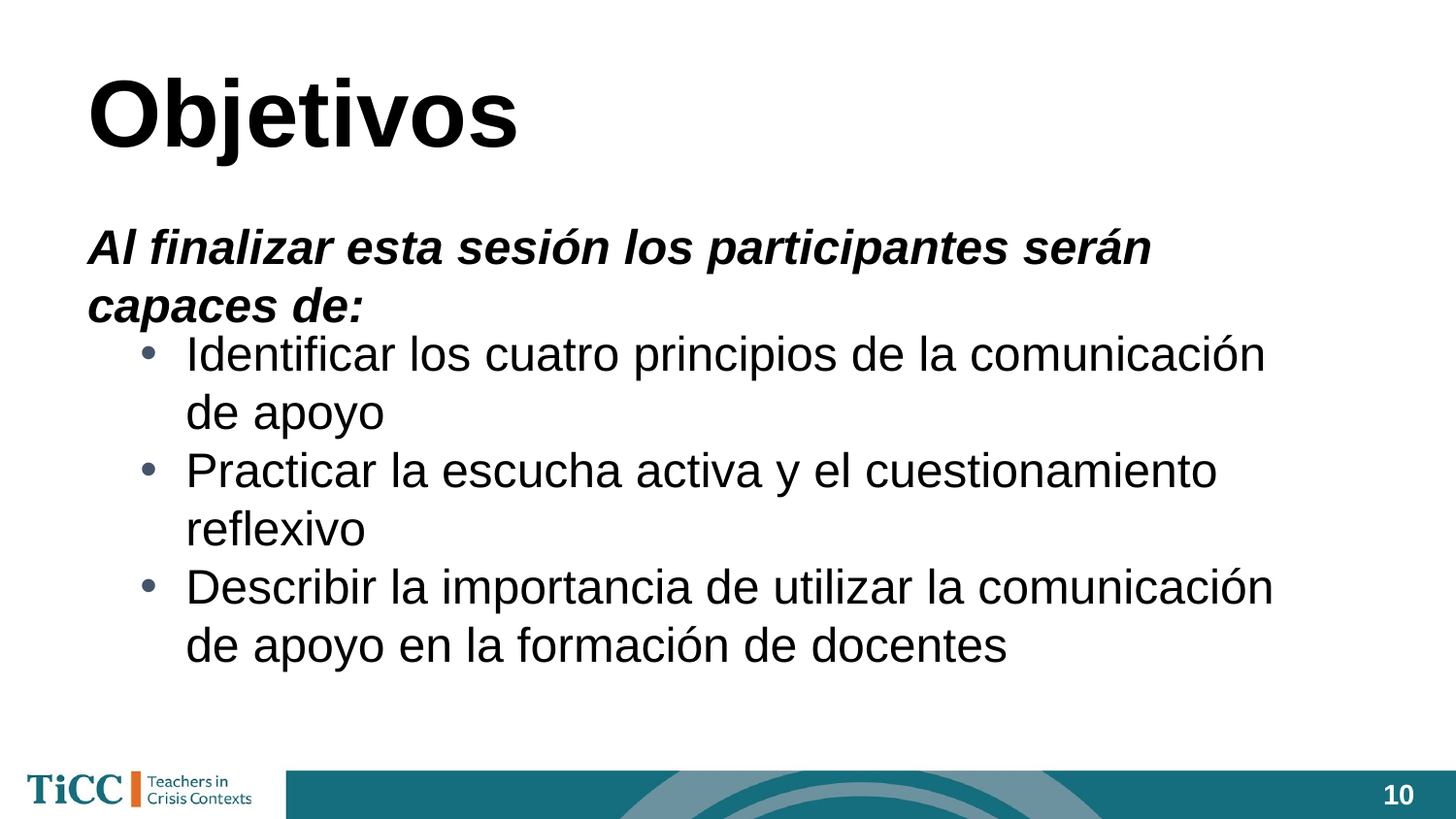

# Objetivos
Al finalizar esta sesión los participantes serán capaces de:

Identificar los cuatro principios de la comunicación de apoyo
Practicar la escucha activa y el cuestionamiento reflexivo
Describir la importancia de utilizar la comunicación de apoyo en la formación de docentes
10